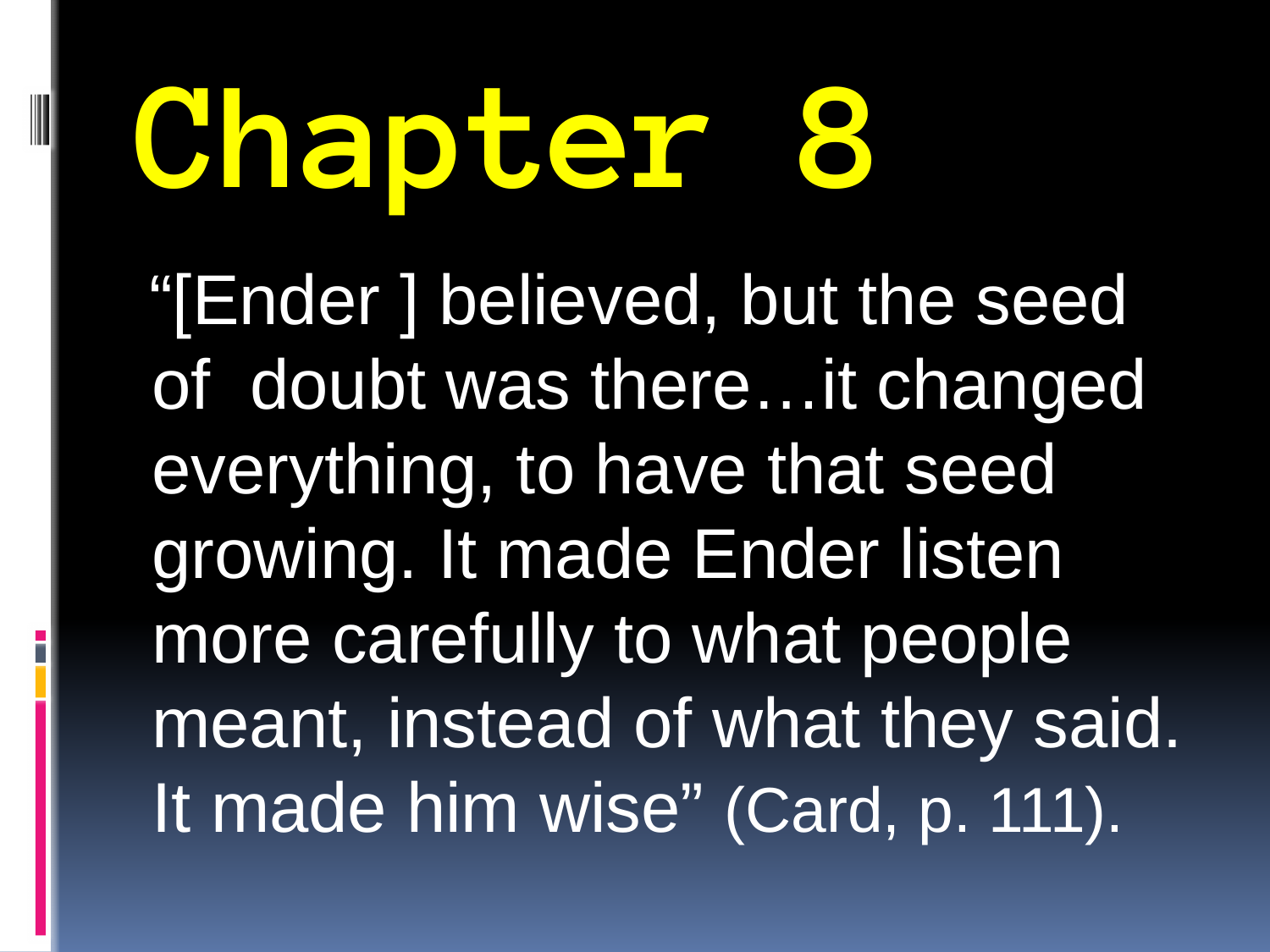

# Chapter 8
“[Ender ] believed, but the seed of  doubt was there…it changed everything, to have that seed growing. It made Ender listen more carefully to what people meant, instead of what they said. It made him wise” (Card, p. 111).